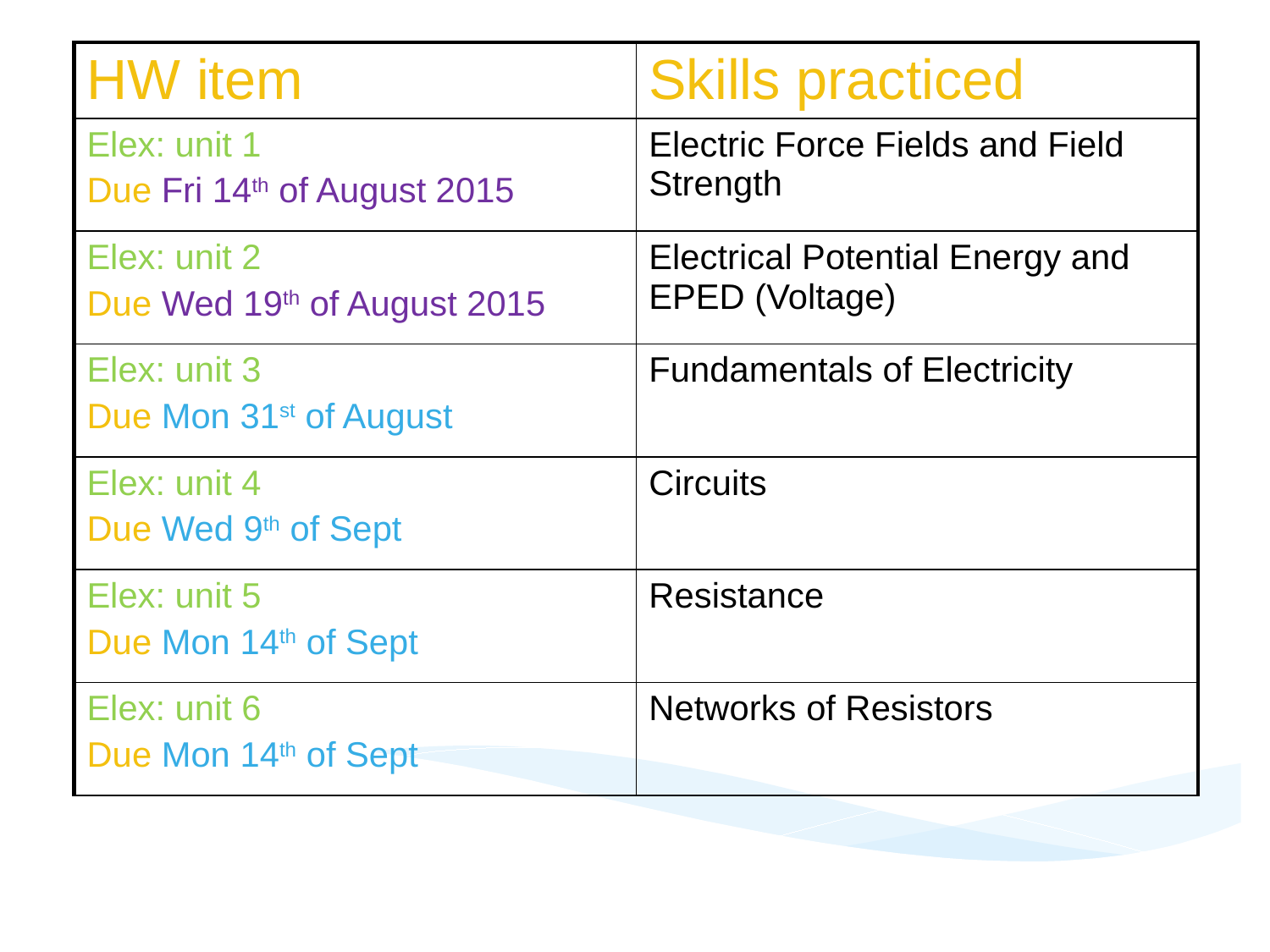

| HW item | Skills practiced |
| --- | --- |
| Elex: unit 1 Due Fri 14th of August 2015 | Electric Force Fields and Field Strength |
| Elex: unit 2 Due Wed 19th of August 2015 | Electrical Potential Energy and EPED (Voltage) |
| Elex: unit 3 Due Mon 31st of August | Fundamentals of Electricity |
| Elex: unit 4 Due Wed 9th of Sept | Circuits |
| Elex: unit 5 Due Mon 14th of Sept | Resistance |
| Elex: unit 6 Due Mon 14th of Sept | Networks of Resistors |